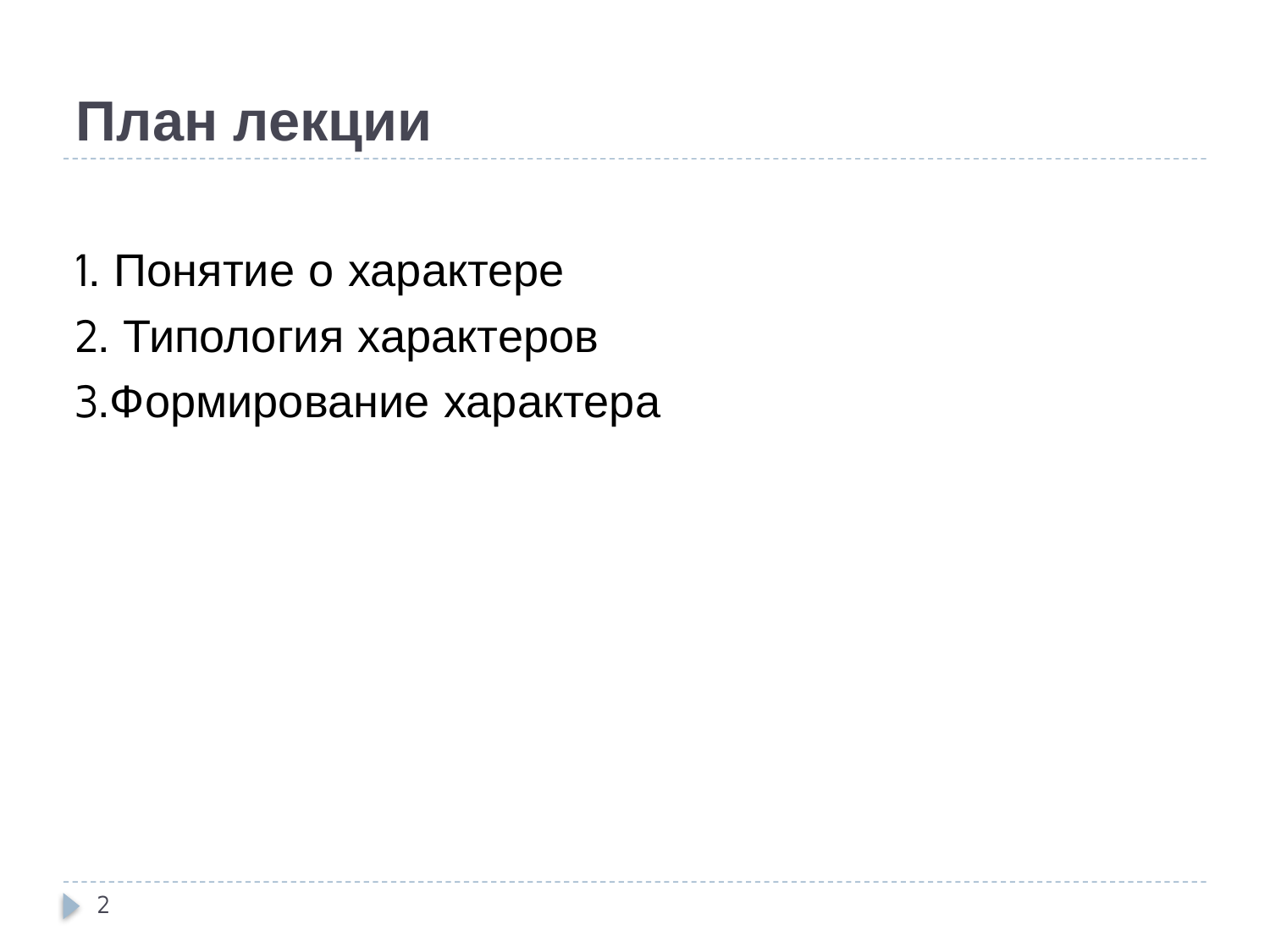

# План лекции

1. Понятие о характере
2. Типология характеров
3.Формирование характера
2